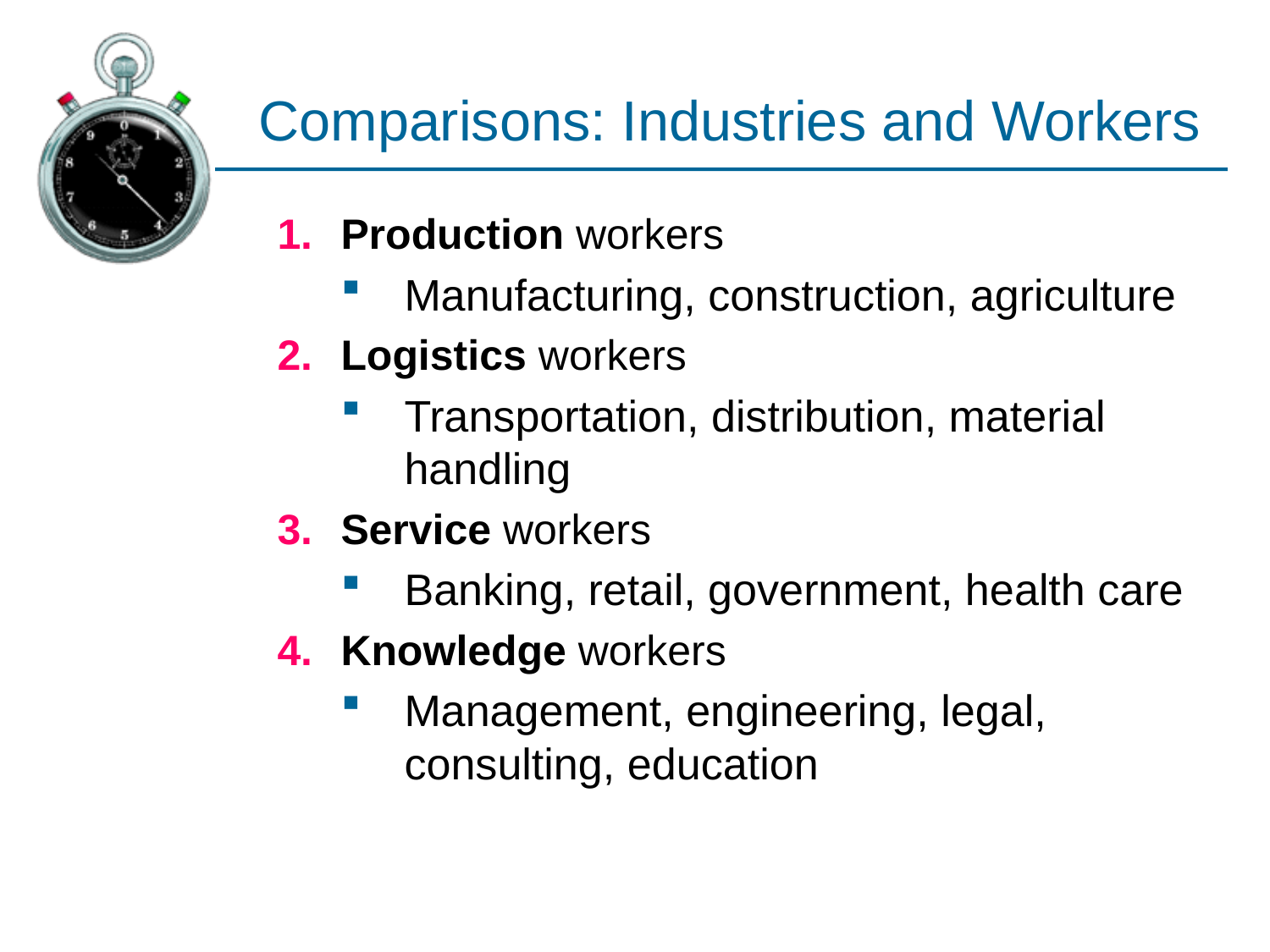

# Comparisons: Industries and Workers
Production workers
Manufacturing, construction, agriculture
Logistics workers
Transportation, distribution, material handling
Service workers
Banking, retail, government, health care
Knowledge workers
Management, engineering, legal, consulting, education